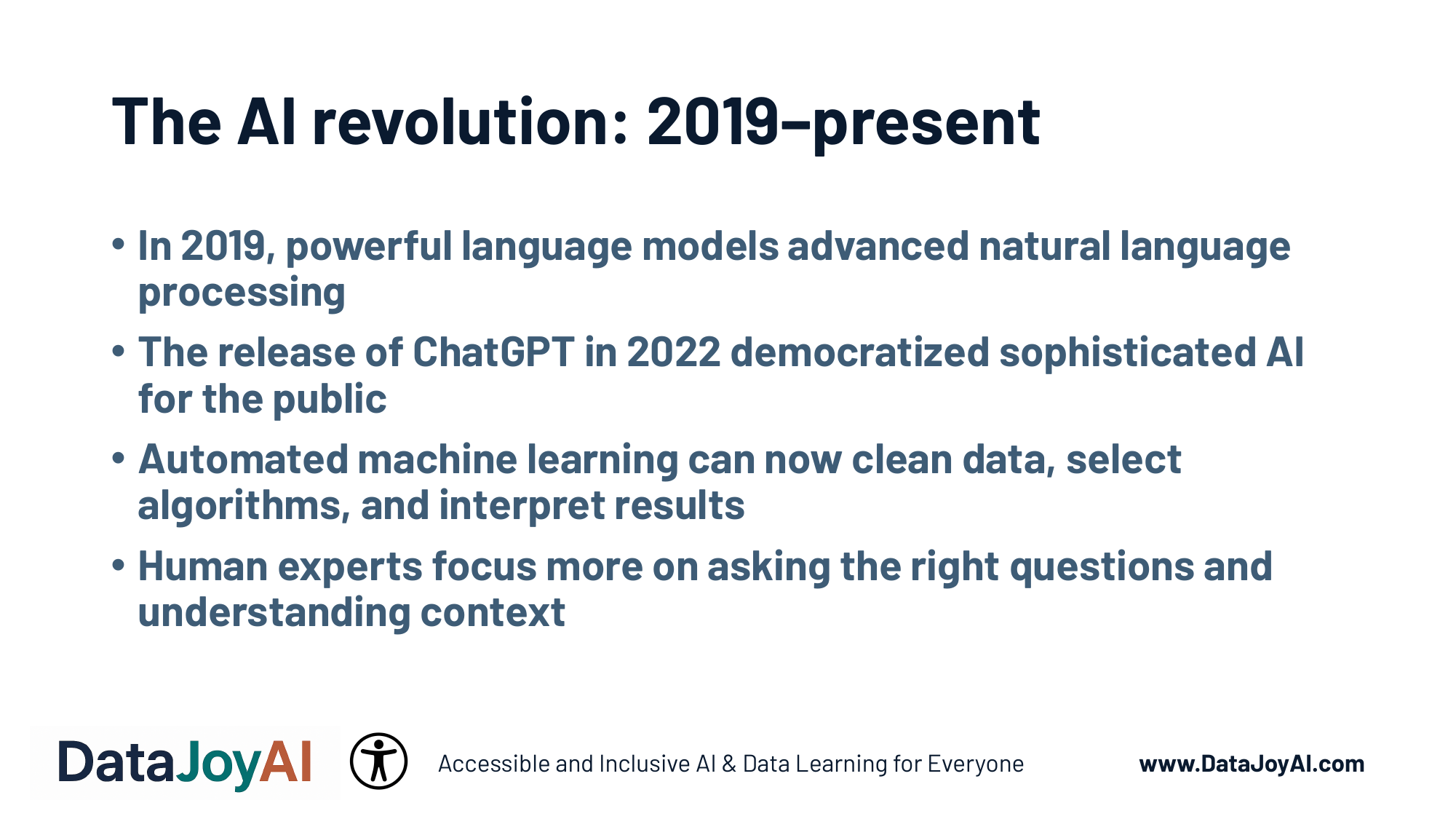

# The AI revolution: 2019–present
In 2019, powerful language models advanced natural language processing
The release of ChatGPT in 2022 democratized sophisticated AI for the public
Automated machine learning can now clean data, select algorithms, and interpret results
Human experts focus more on asking the right questions and understanding context